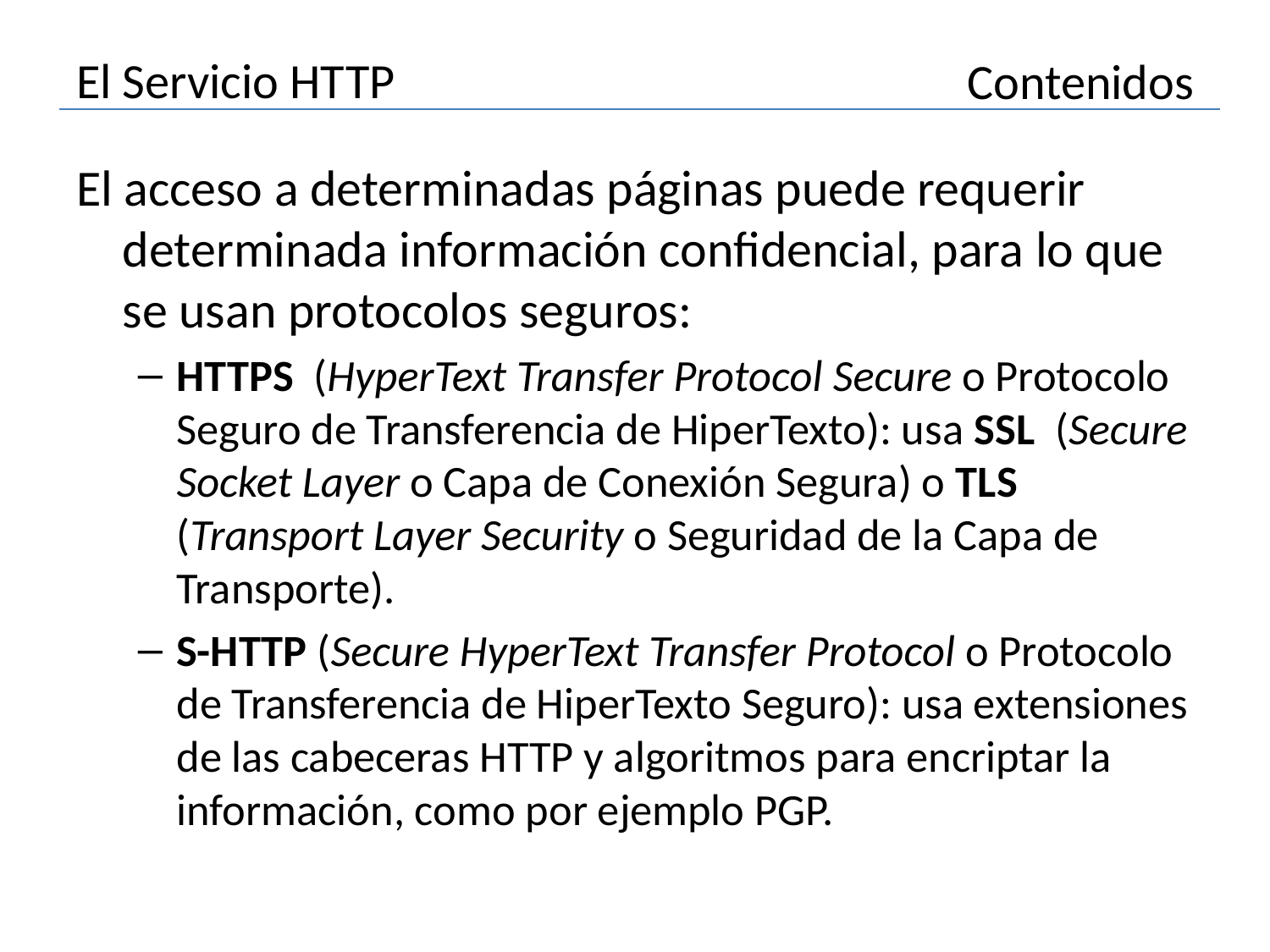

# El Servicio HTTP
Contenidos
El acceso a determinadas páginas puede requerir determinada información confidencial, para lo que se usan protocolos seguros:
HTTPS  (HyperText Transfer Protocol Secure o Protocolo Seguro de Transferencia de HiperTexto): usa SSL  (Secure Socket Layer o Capa de Conexión Segura) o TLS  (Transport Layer Security o Seguridad de la Capa de Transporte).
S-HTTP (Secure HyperText Transfer Protocol o Protocolo de Transferencia de HiperTexto Seguro): usa extensiones de las cabeceras HTTP y algoritmos para encriptar la información, como por ejemplo PGP.